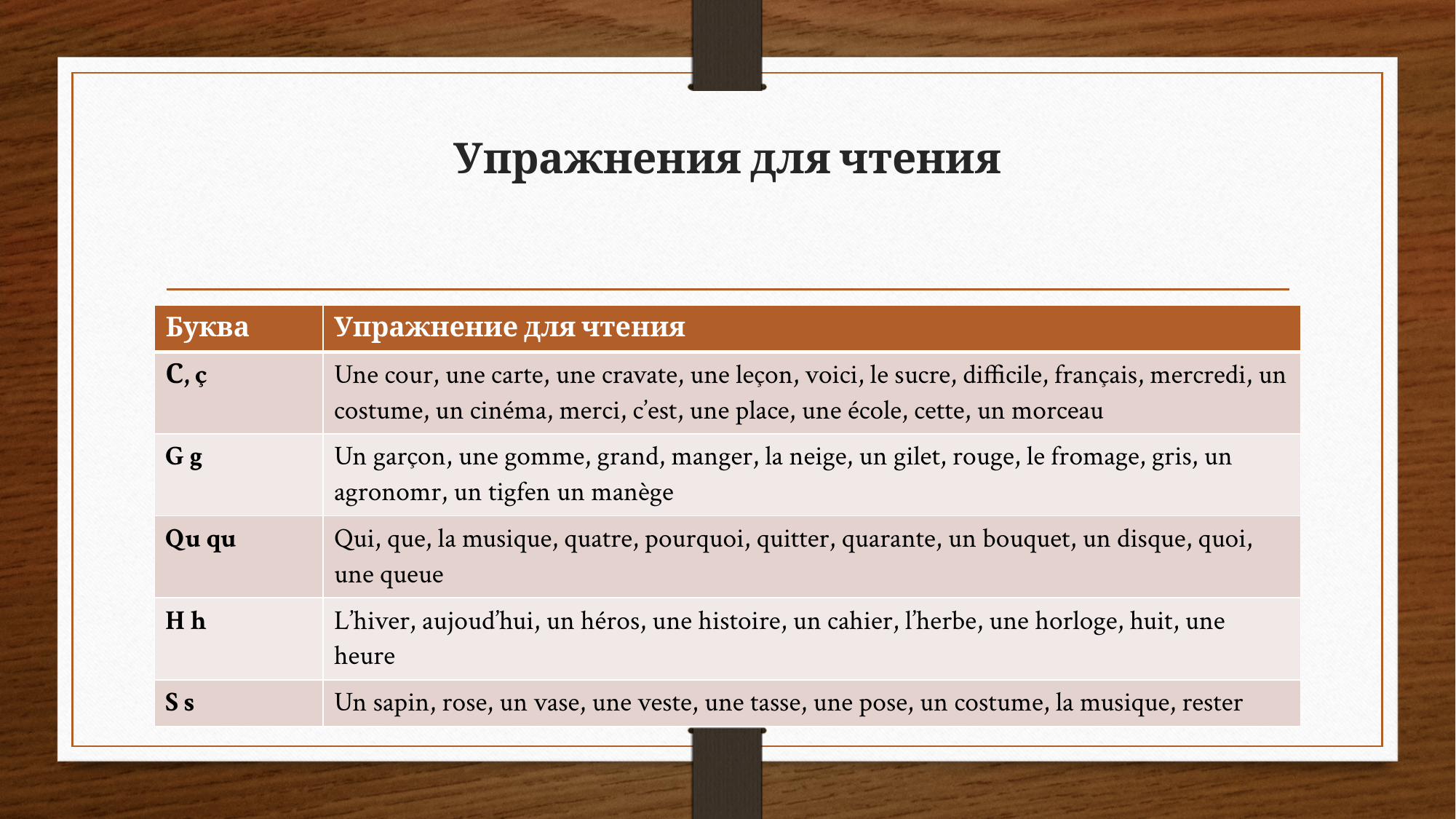

# Упражнения для чтения
| Буква | Упражнение для чтения |
| --- | --- |
| С, ç | Une cour, une carte, une cravate, une leçon, voici, le sucre, difficile, français, mercredi, un costume, un cinéma, merci, c’est, une place, une école, cette, un morceau |
| G g | Un garçon, une gomme, grand, manger, la neige, un gilet, rouge, le fromage, gris, un agronomr, un tigfen un manège |
| Qu qu | Qui, que, la musique, quatre, pourquoi, quitter, quarante, un bouquet, un disque, quoi, une queue |
| H h | L’hiver, aujoud’hui, un héros, une histoire, un cahier, l’herbe, une horloge, huit, une heure |
| S s | Un sapin, rose, un vase, une veste, une tasse, une pose, un costume, la musique, rester |